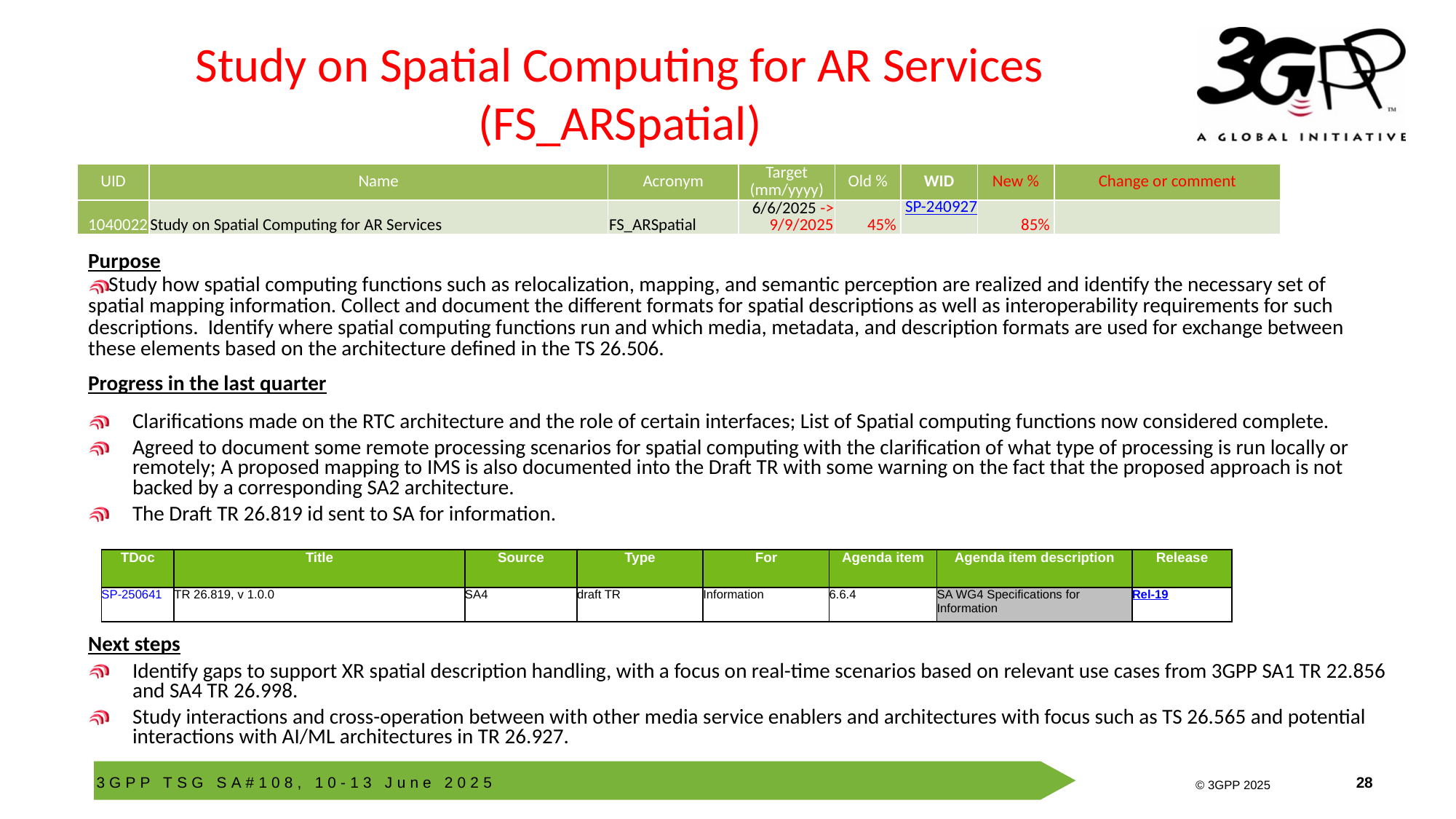

# Study on Spatial Computing for AR Services (FS_ARSpatial)
| UID | Name | Acronym | Target (mm/yyyy) | Old % | WID | New % | Change or comment |
| --- | --- | --- | --- | --- | --- | --- | --- |
| 1040022 | Study on Spatial Computing for AR Services | FS\_ARSpatial | 6/6/2025 -> 9/9/2025 | 45% | SP-240927 | 85% |  |
Purpose
Study how spatial computing functions such as relocalization, mapping, and semantic perception are realized and identify the necessary set of spatial mapping information. Collect and document the different formats for spatial descriptions as well as interoperability requirements for such descriptions.  Identify where spatial computing functions run and which media, metadata, and description formats are used for exchange between these elements based on the architecture defined in the TS 26.506.
Progress in the last quarter
Clarifications made on the RTC architecture and the role of certain interfaces; List of Spatial computing functions now considered complete.
Agreed to document some remote processing scenarios for spatial computing with the clarification of what type of processing is run locally or remotely; A proposed mapping to IMS is also documented into the Draft TR with some warning on the fact that the proposed approach is not backed by a corresponding SA2 architecture.
The Draft TR 26.819 id sent to SA for information.

Next steps
Identify gaps to support XR spatial description handling, with a focus on real-time scenarios based on relevant use cases from 3GPP SA1 TR 22.856 and SA4 TR 26.998.
Study interactions and cross-operation between with other media service enablers and architectures with focus such as TS 26.565 and potential interactions with AI/ML architectures in TR 26.927.
| TDoc | Title | Source | Type | For | Agenda item | Agenda item description | Release |
| --- | --- | --- | --- | --- | --- | --- | --- |
| SP-250641 | TR 26.819, v 1.0.0 | SA4 | draft TR | Information | 6.6.4 | SA WG4 Specifications for Information | Rel-19 |